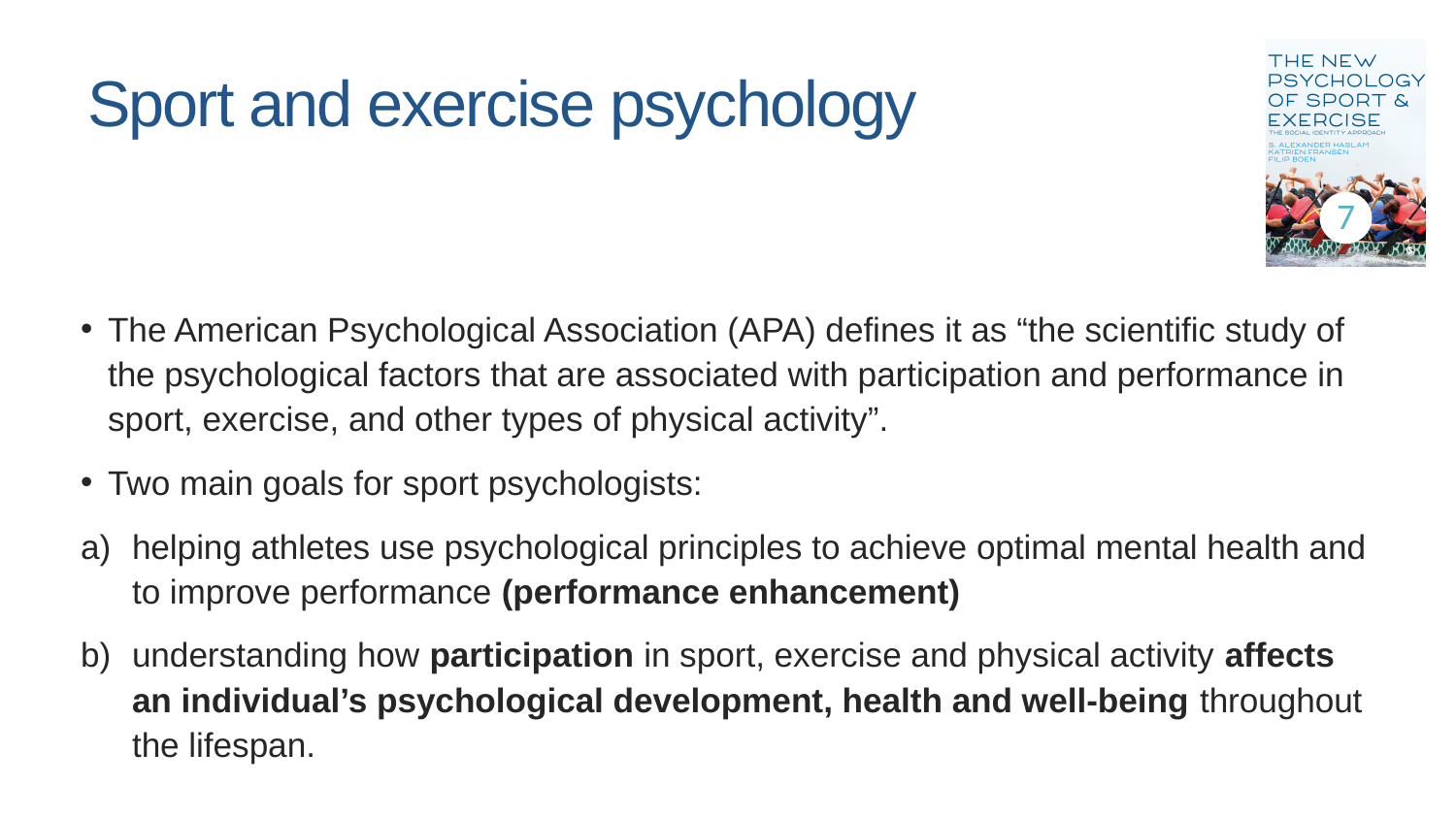

# Sport and exercise psychology
7
The American Psychological Association (APA) defines it as “the scientific study of the psychological factors that are associated with participation and performance in sport, exercise, and other types of physical activity”.
Two main goals for sport psychologists:
helping athletes use psychological principles to achieve optimal mental health and to improve performance (performance enhancement)
understanding how participation in sport, exercise and physical activity affects an individual’s psychological development, health and well-being throughout the lifespan.